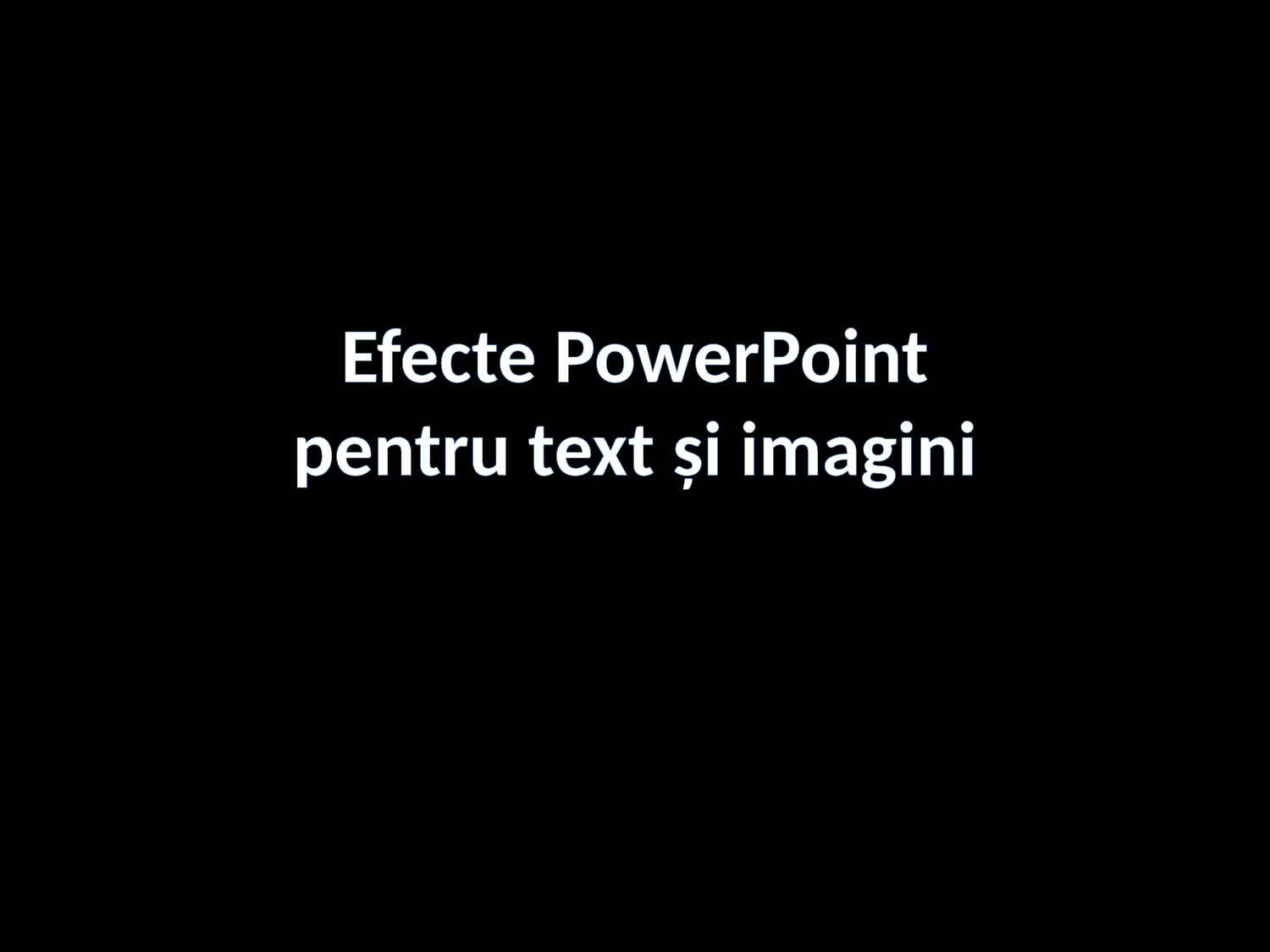

# Efecte PowerPoint pentru text și imagini